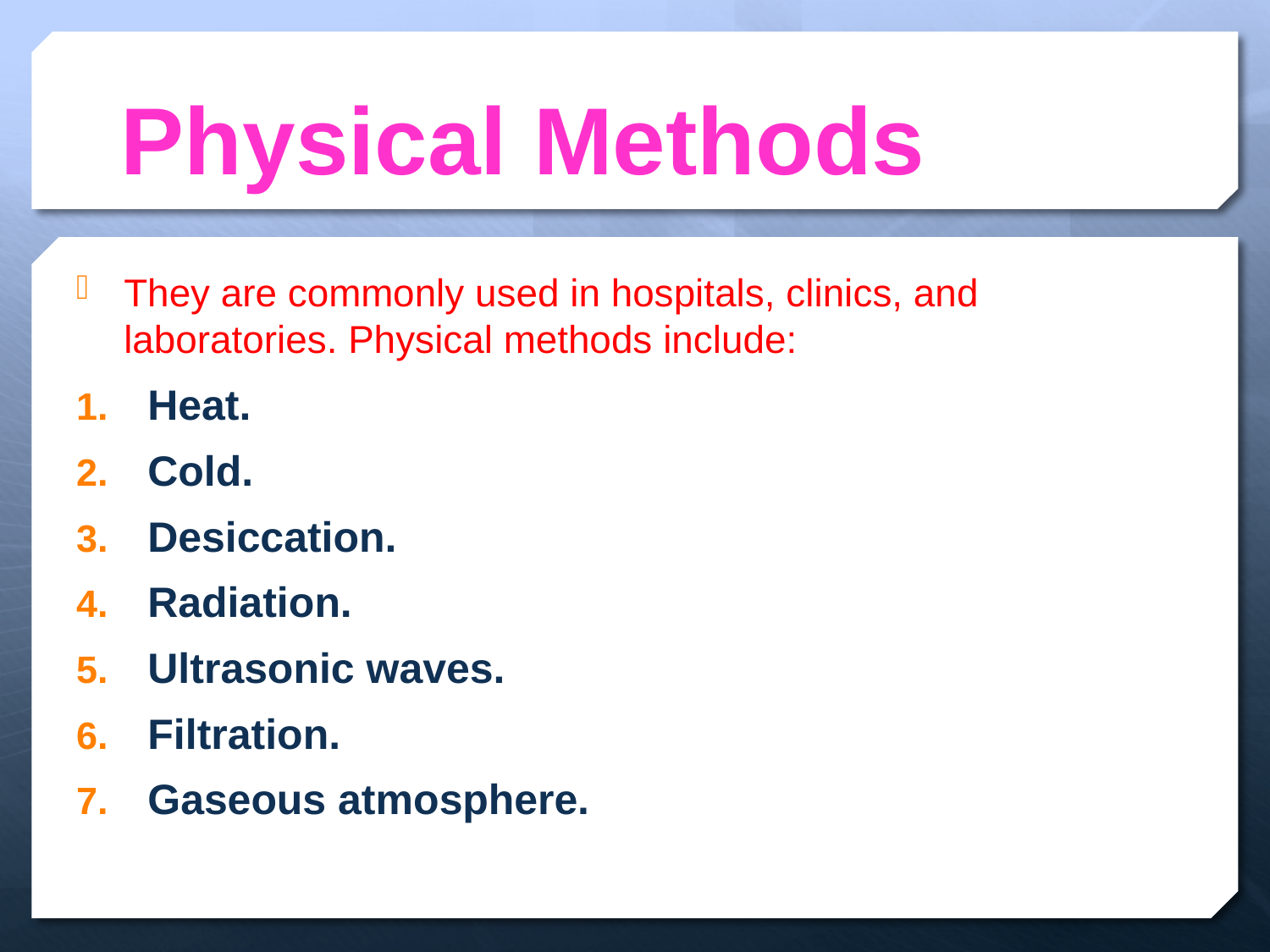

# Physical Methods
They are commonly used in hospitals, clinics, and laboratories. Physical methods include:
Heat.
Cold.
Desiccation.
Radiation.
Ultrasonic waves.
Filtration.
Gaseous atmosphere.